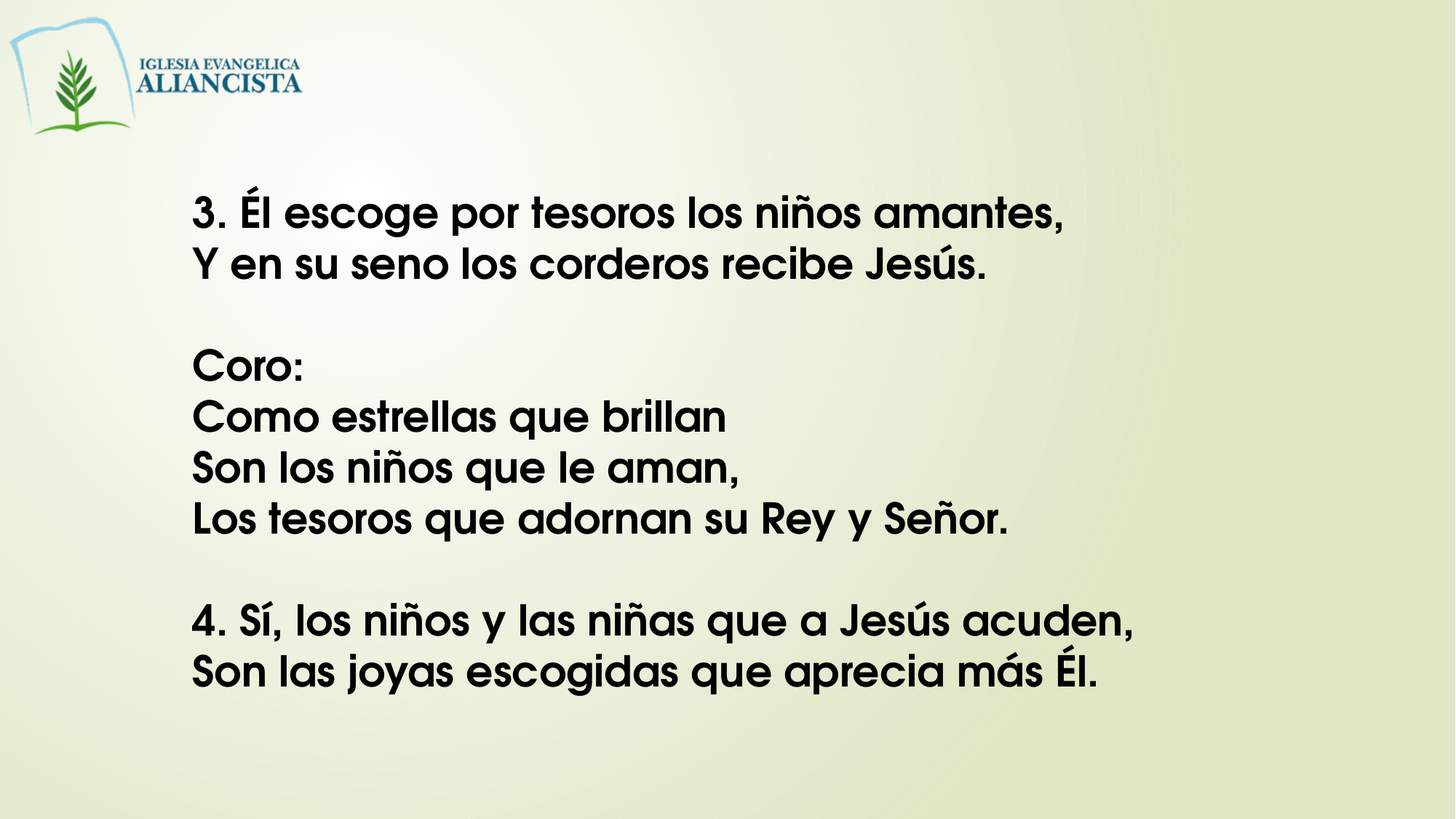

3. Él escoge por tesoros los niños amantes,
Y en su seno los corderos recibe Jesús.

Coro:
Como estrellas que brillan
Son los niños que le aman,
Los tesoros que adornan su Rey y Señor.

4. Sí, los niños y las niñas que a Jesús acuden,
Son las joyas escogidas que aprecia más Él.